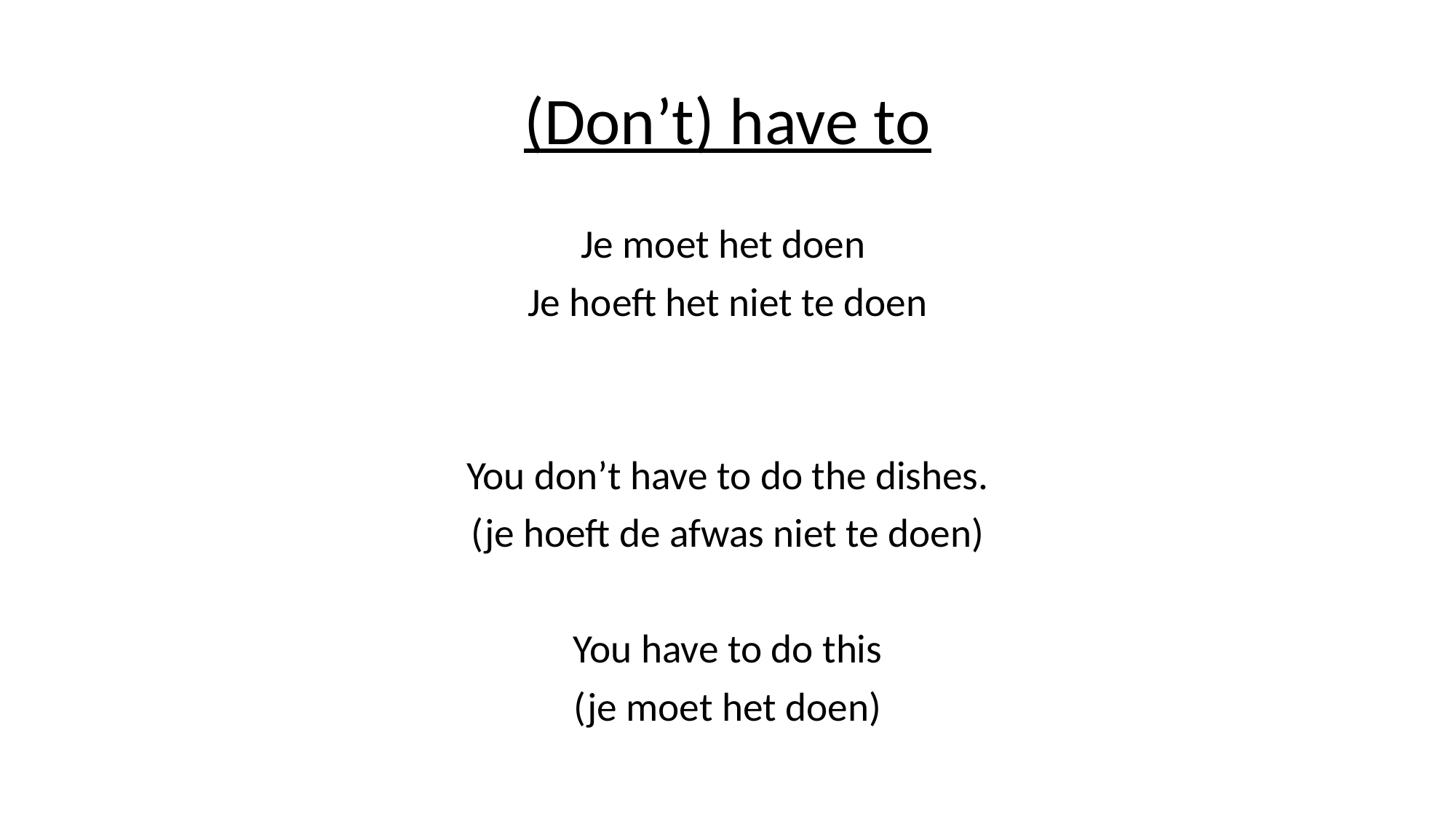

# (Don’t) have to
Je moet het doen
Je hoeft het niet te doen

You don’t have to do the dishes.
(je hoeft de afwas niet te doen)

You have to do this
(je moet het doen)